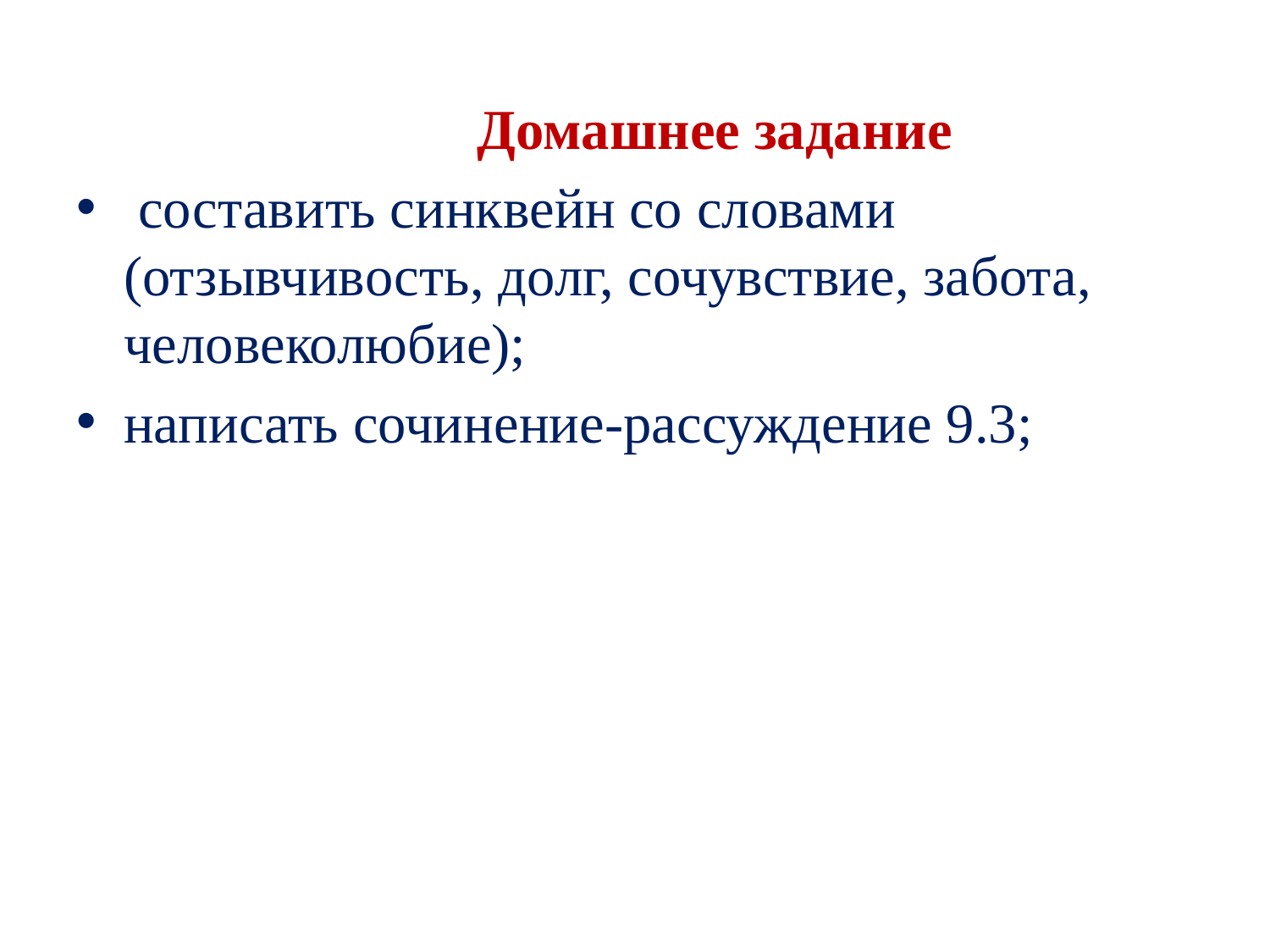

Домашнее задание
 составить синквейн со словами (отзывчивость, долг, сочувствие, забота, человеколюбие);
написать сочинение-рассуждение 9.3;